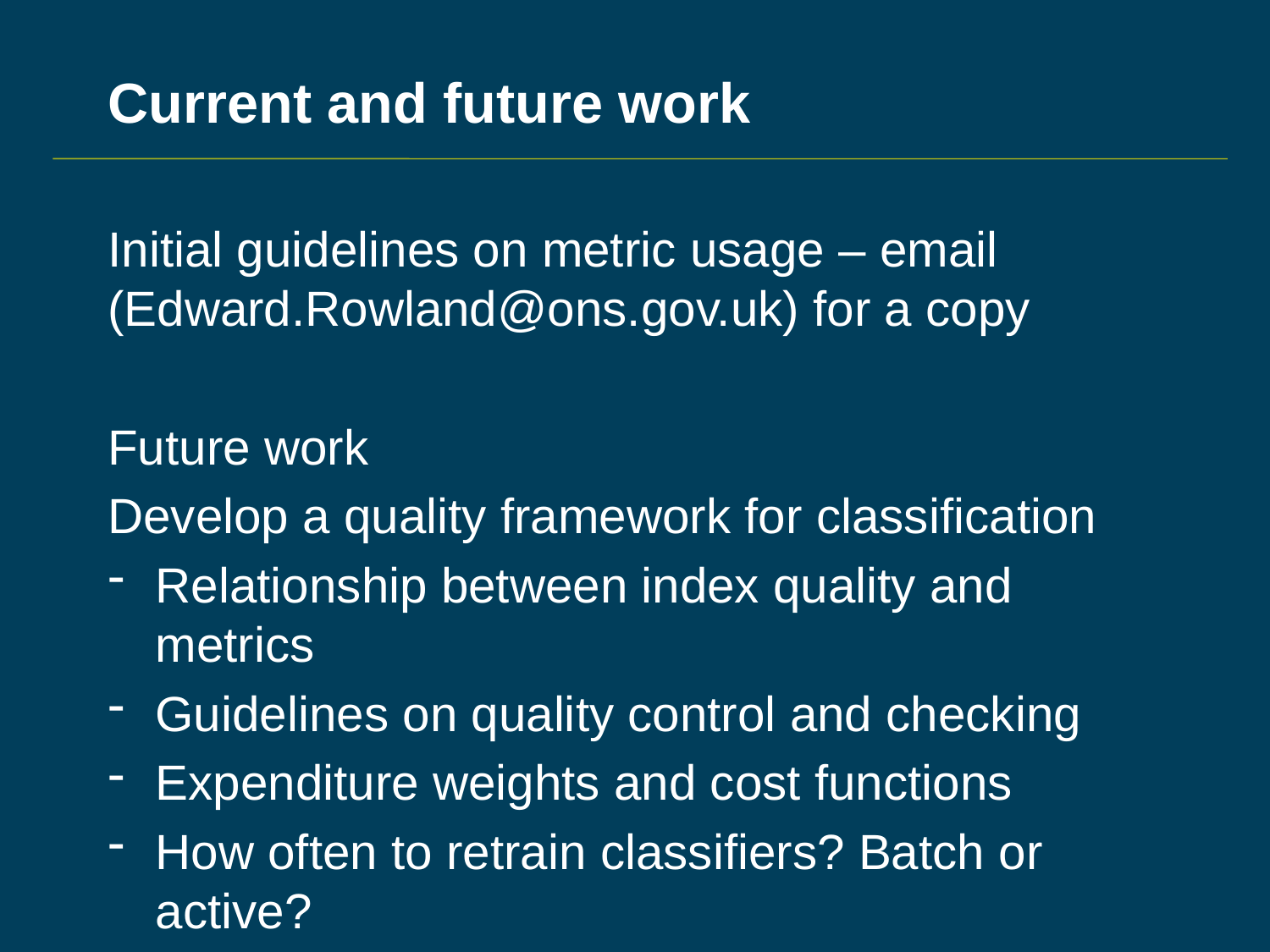

# Current and future work
Initial guidelines on metric usage – email (Edward.Rowland@ons.gov.uk) for a copy

Future work
Develop a quality framework for classification
Relationship between index quality and metrics
Guidelines on quality control and checking
Expenditure weights and cost functions
How often to retrain classifiers? Batch or active?